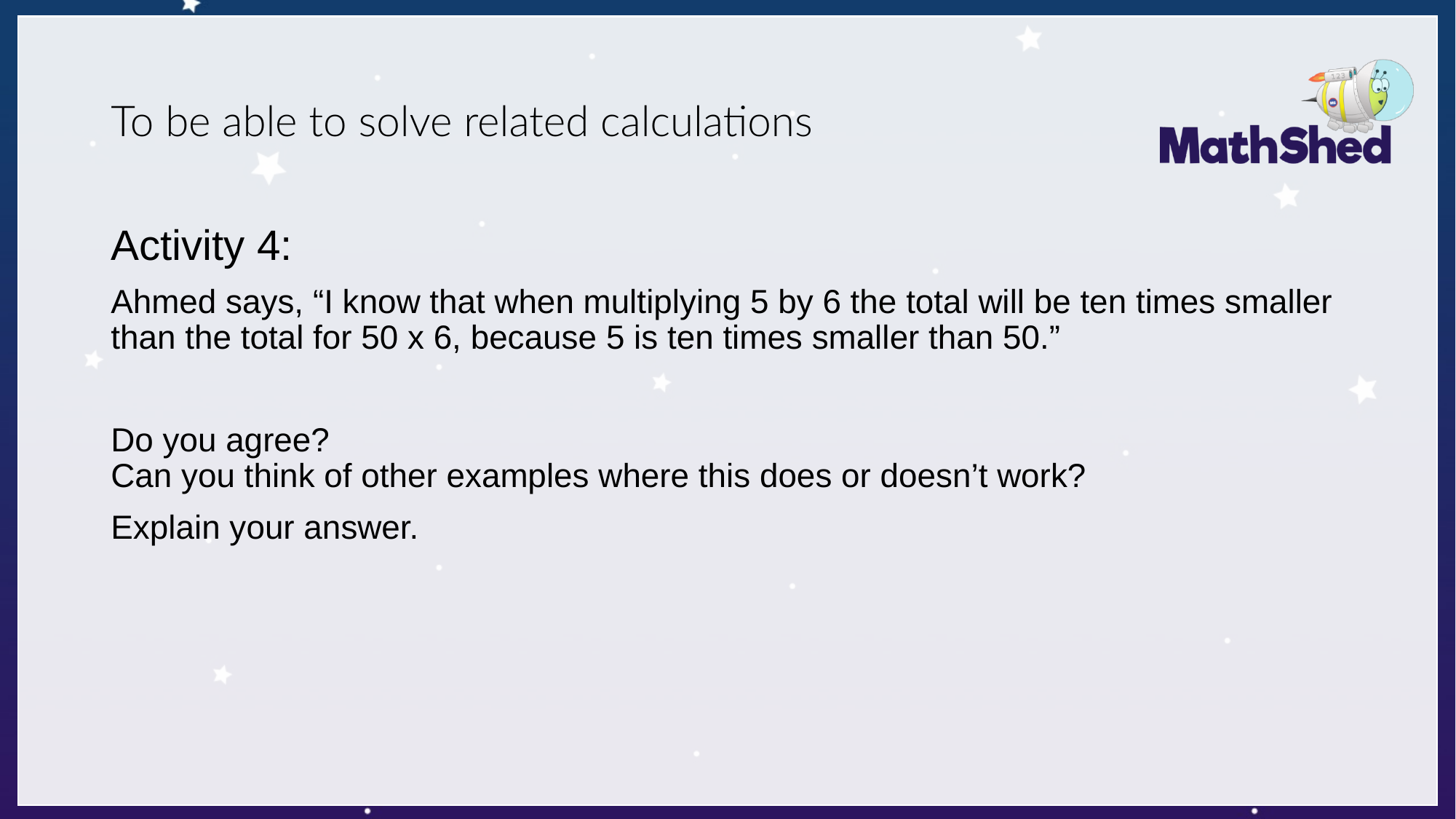

# To be able to solve related calculations
Activity 4:
Ahmed says, “I know that when multiplying 5 by 6 the total will be ten times smaller than the total for 50 x 6, because 5 is ten times smaller than 50.”

Do you agree?
Can you think of other examples where this does or doesn’t work?
Explain your answer.